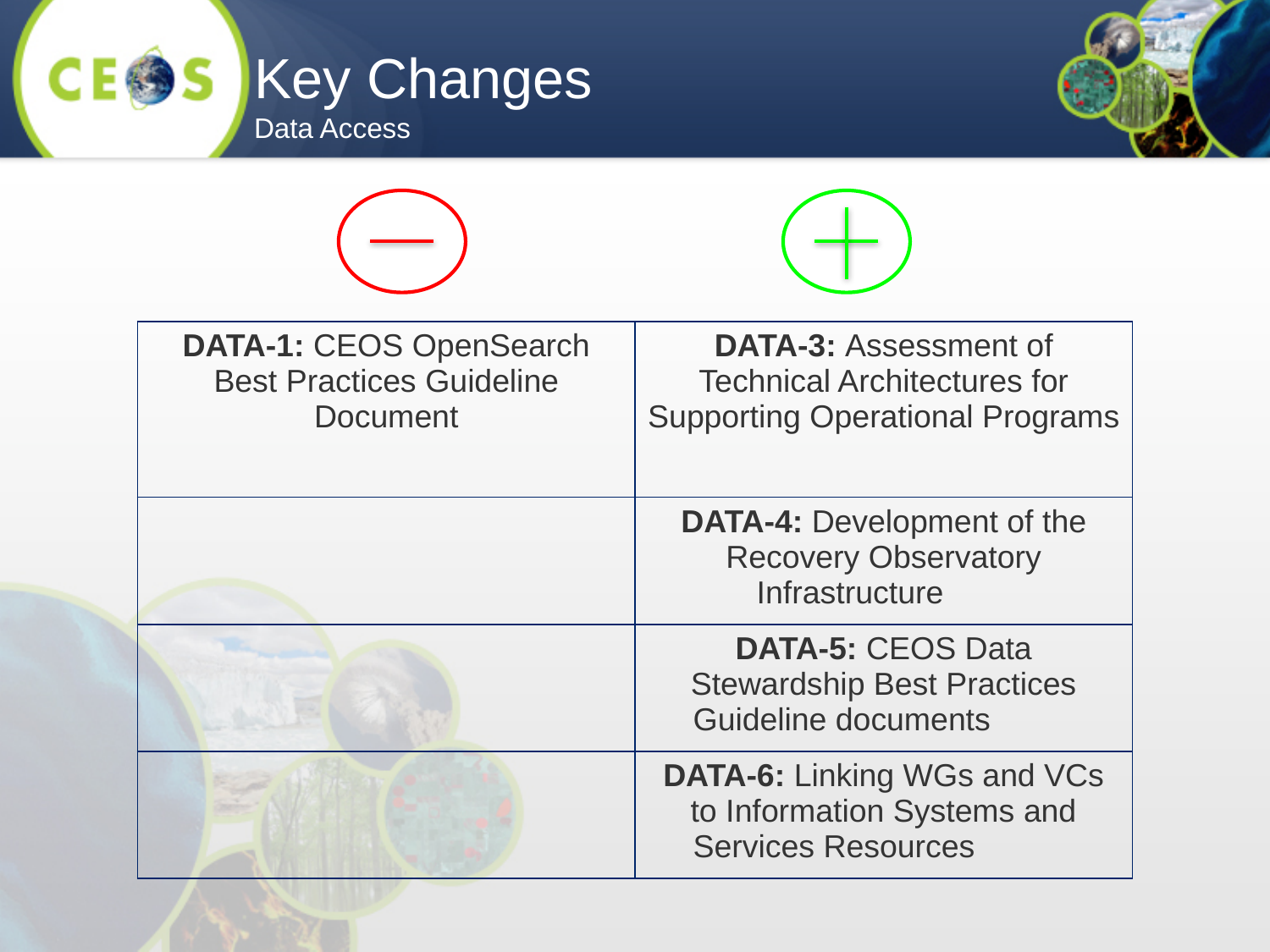

Key Changes
Data Access

| DATA‐1: CEOS OpenSearch Best Practices Guideline Document | DATA-3: Assessment of Technical Architectures for Supporting Operational Programs |
| --- | --- |
|  | DATA-4: Development of the Recovery Observatory Infrastructure |
|  | DATA-5: CEOS Data Stewardship Best Practices Guideline documents |
|  | DATA-6: Linking WGs and VCs to Information Systems and Services Resources |